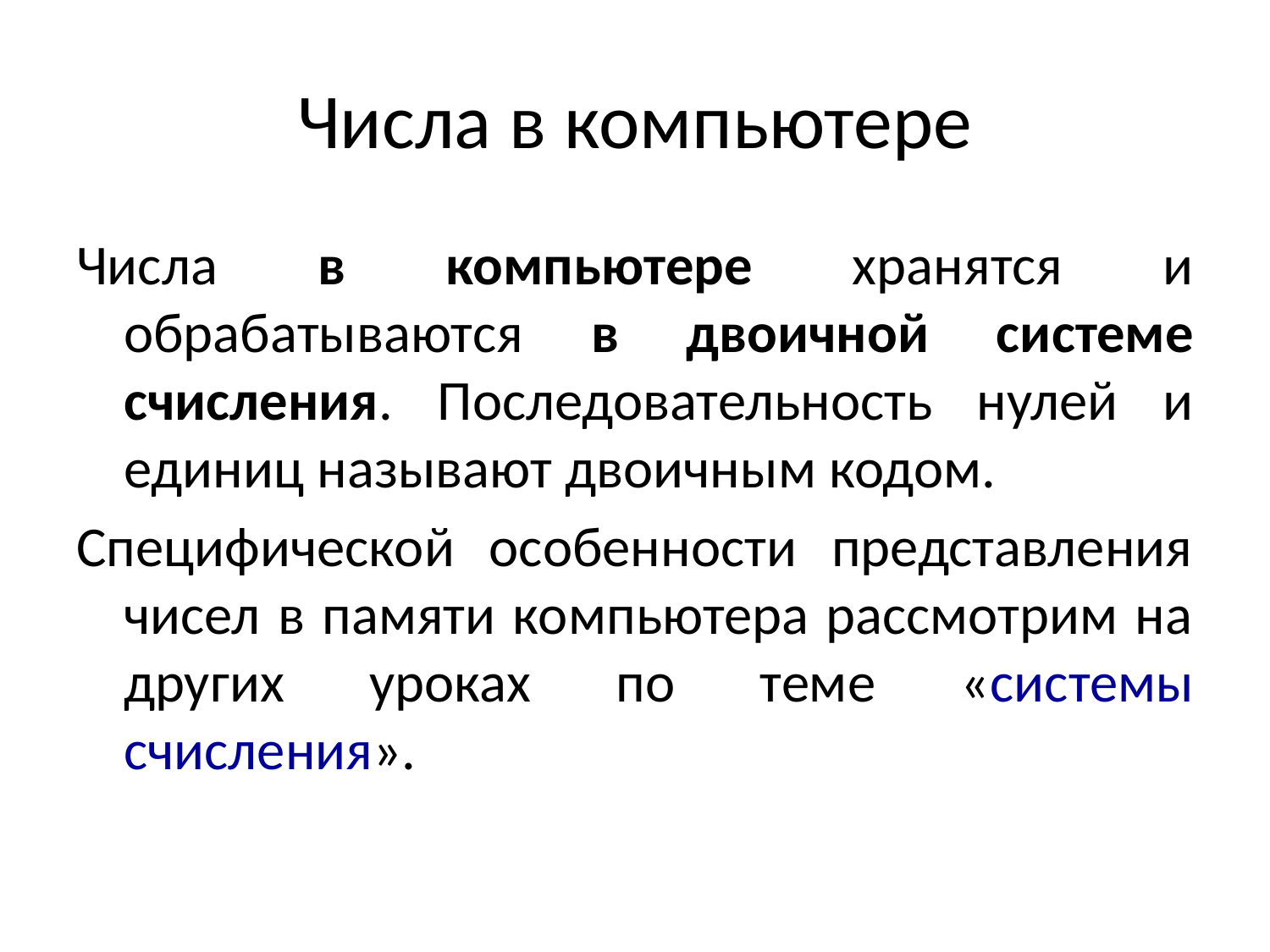

# Числа в компьютере
Числа в компьютере хранятся и обрабатываются в двоичной системе счисления. Последовательность нулей и единиц называют двоичным кодом.
Специфической особенности представления чисел в памяти компьютера рассмотрим на других уроках по теме «системы счисления».